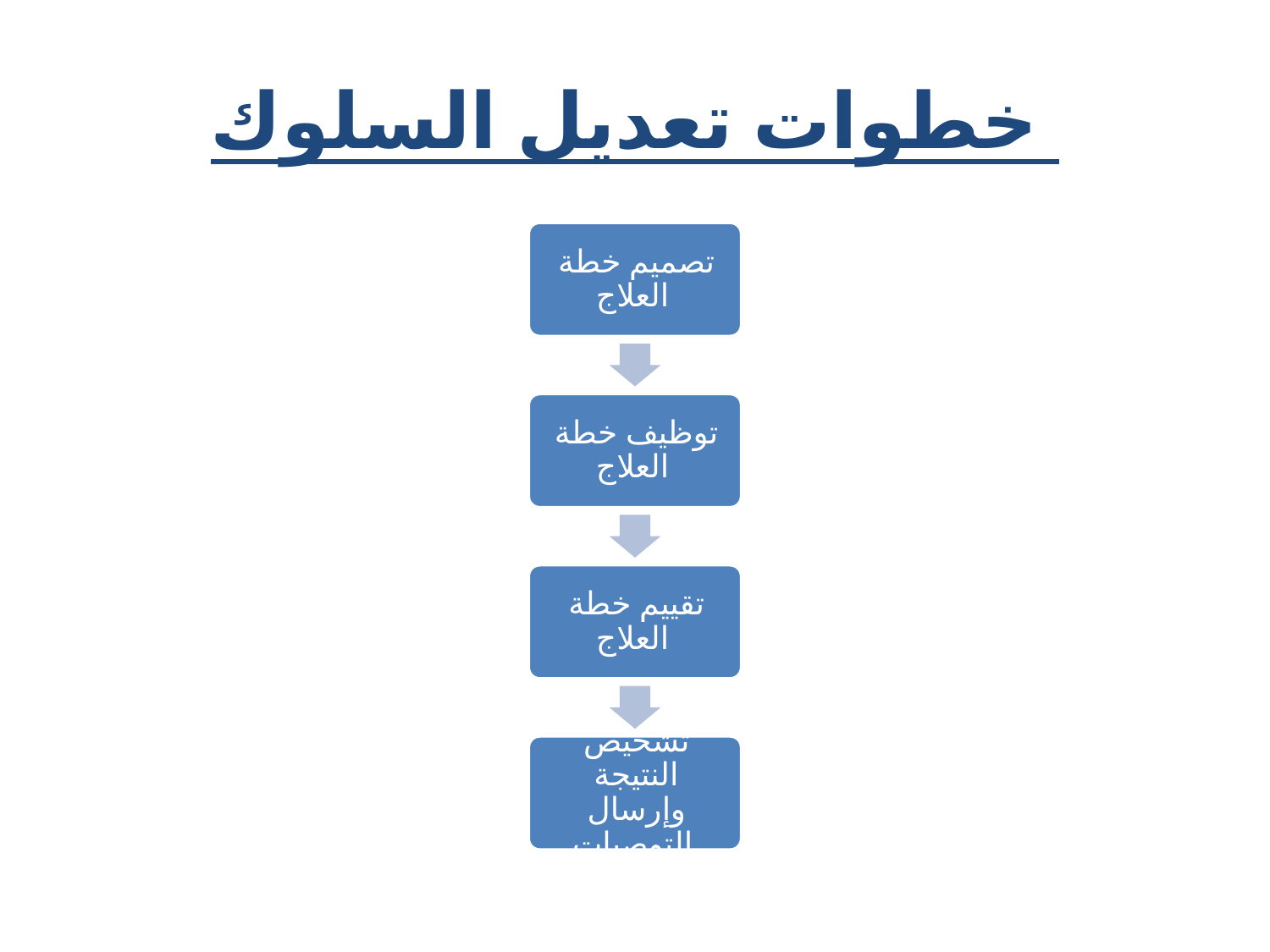

# خطوات تعديل السلوك
تصميم خطة العلاج

توظيف خطة العلاج

تقييم خطة العلاج

تشخيص النتيجة وإرسال التوصيات